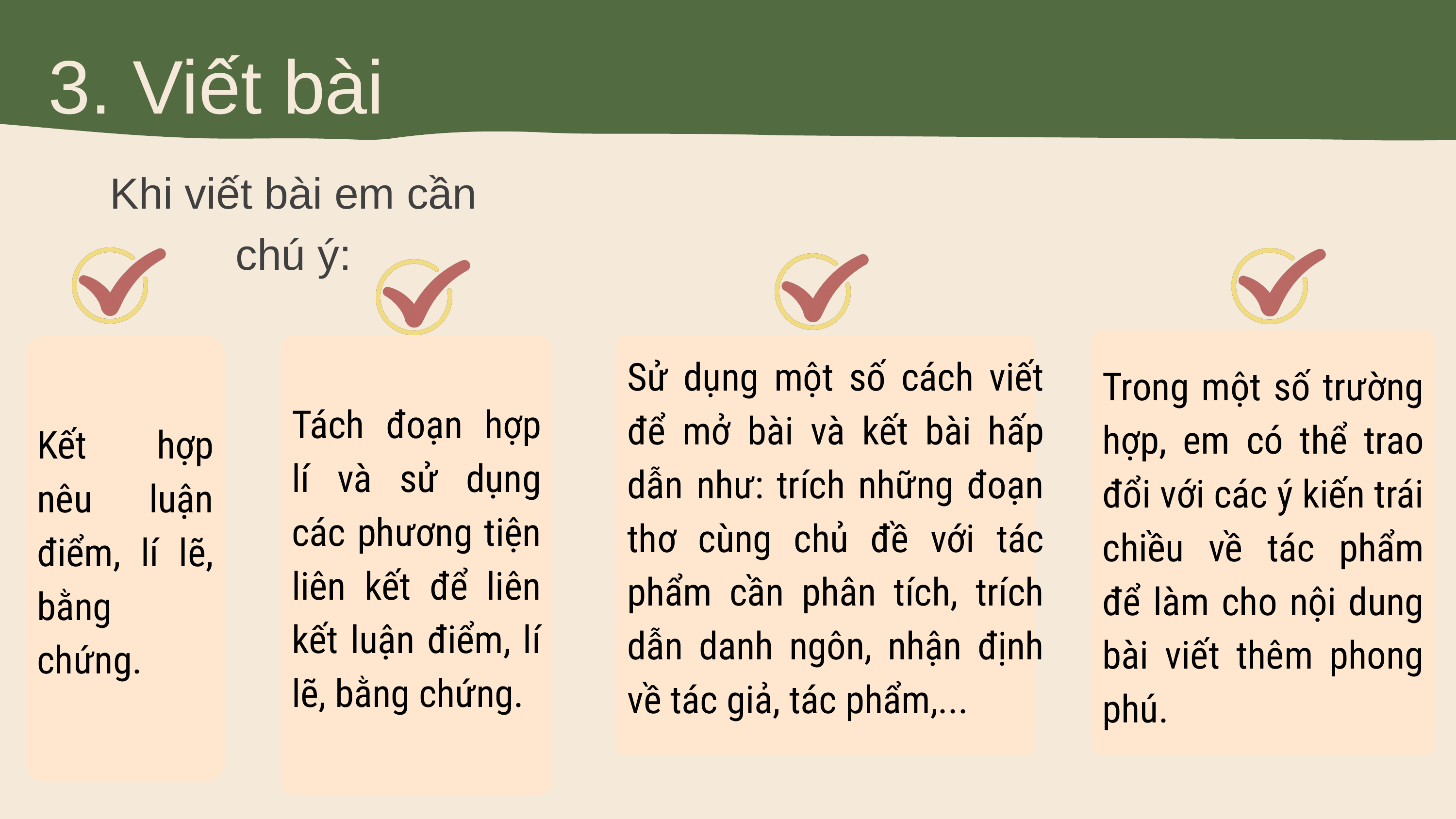

3. Viết bài
Khi viết bài em cần chú ý:

Sử dụng một số cách viết để mở bài và kết bài hấp dẫn như: trích những đoạn thơ cùng chủ đề với tác phẩm cần phân tích, trích dẫn danh ngôn, nhận định về tác giả, tác phẩm,...

Trong một số trường hợp, em có thể trao đổi với các ý kiến trái chiều về tác phẩm để làm cho nội dung bài viết thêm phong phú.

Tách đoạn hợp lí và sử dụng các phương tiện liên kết để liên kết luận điểm, lí lẽ, bằng chứng.

Kết hợp nêu luận điểm, lí lẽ, bằng chứng.